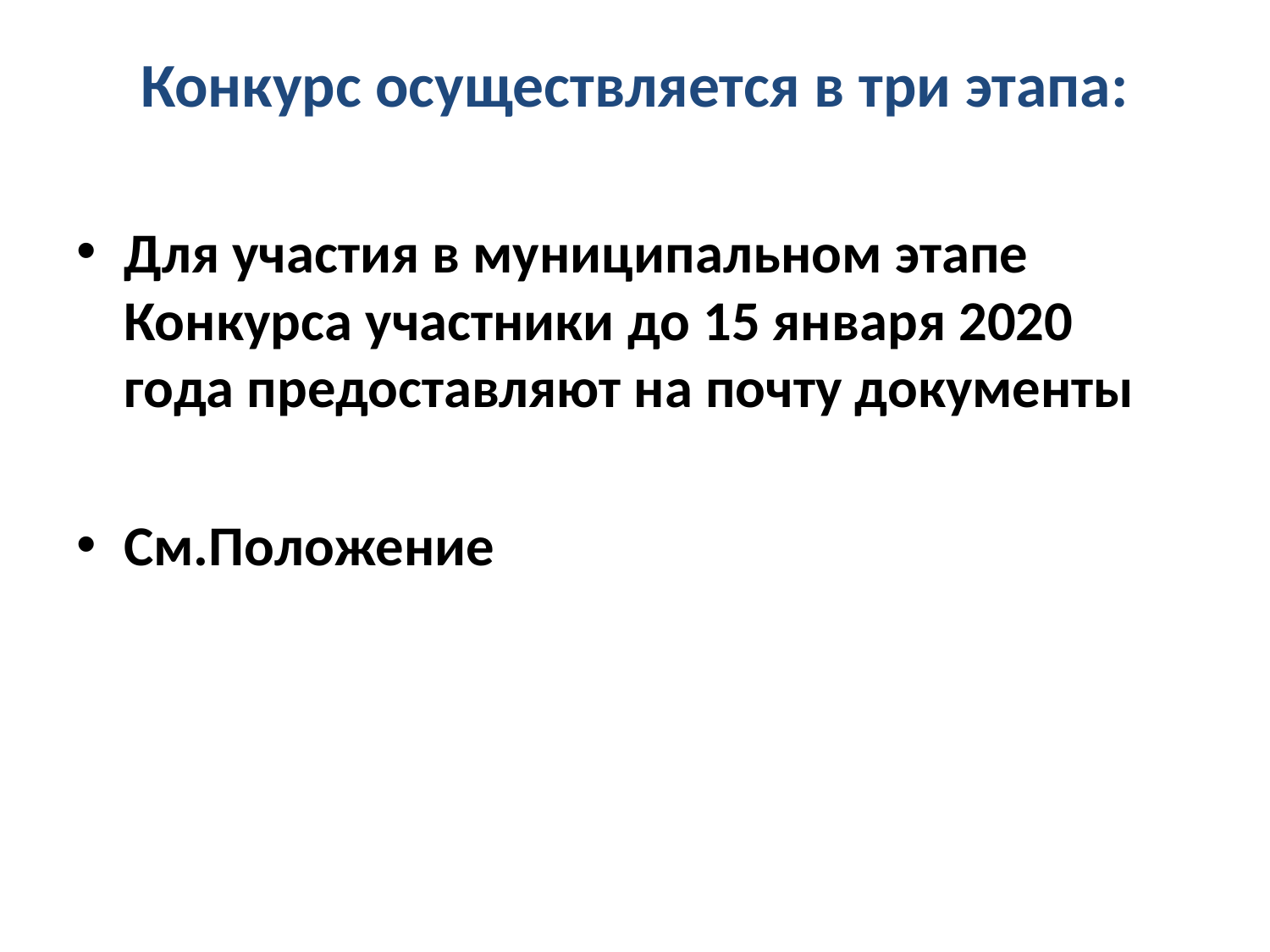

# Конкурс осуществляется в три этапа:

Для участия в муниципальном этапе Конкурса участники до 15 января 2020 года предоставляют на почту документы

См.Положение